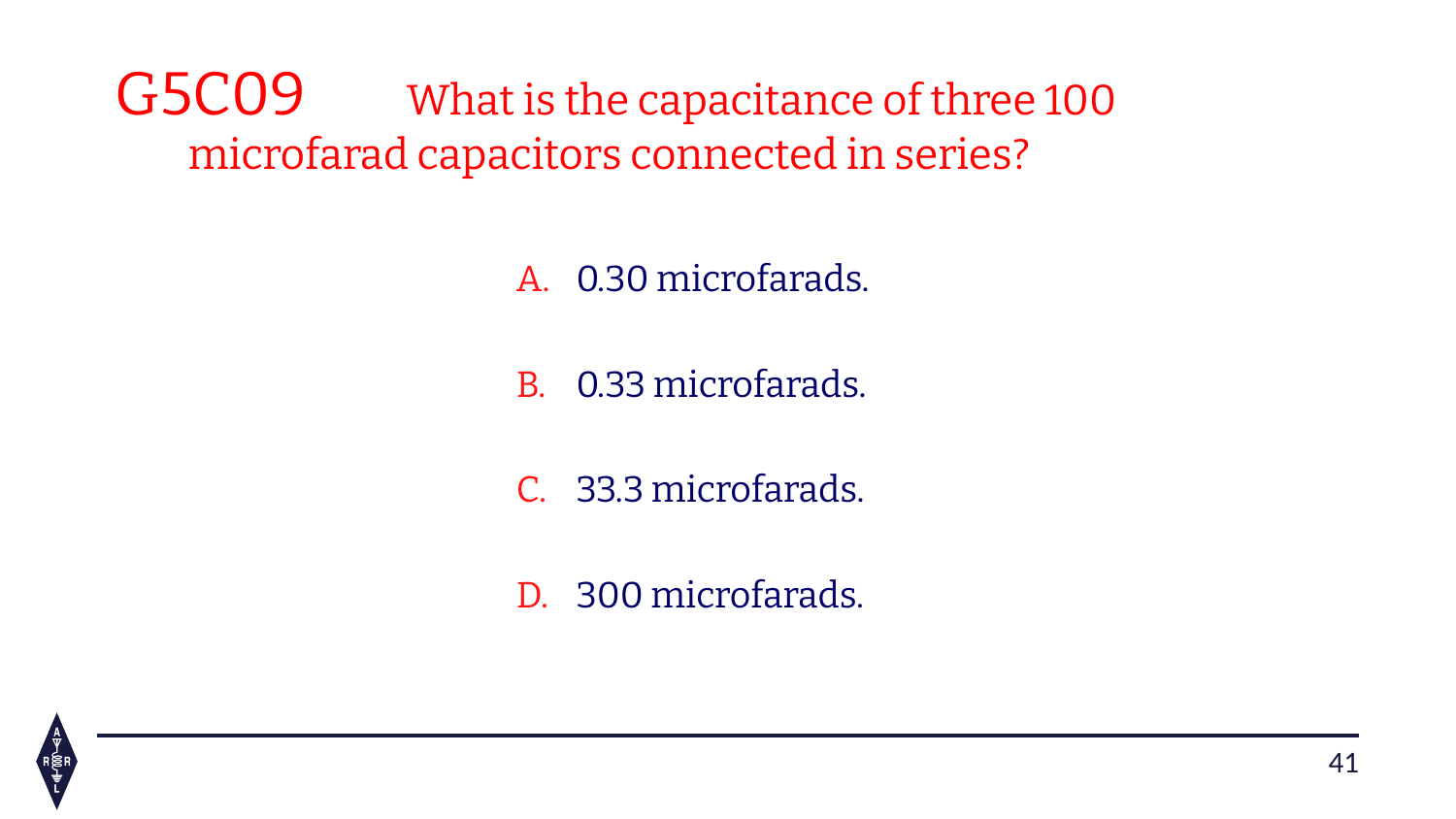

G5C09 		What is the capacitance of three 100 				microfarad capacitors connected in series?
0.30 microfarads.

0.33 microfarads.

33.3 microfarads.

300 microfarads.
41